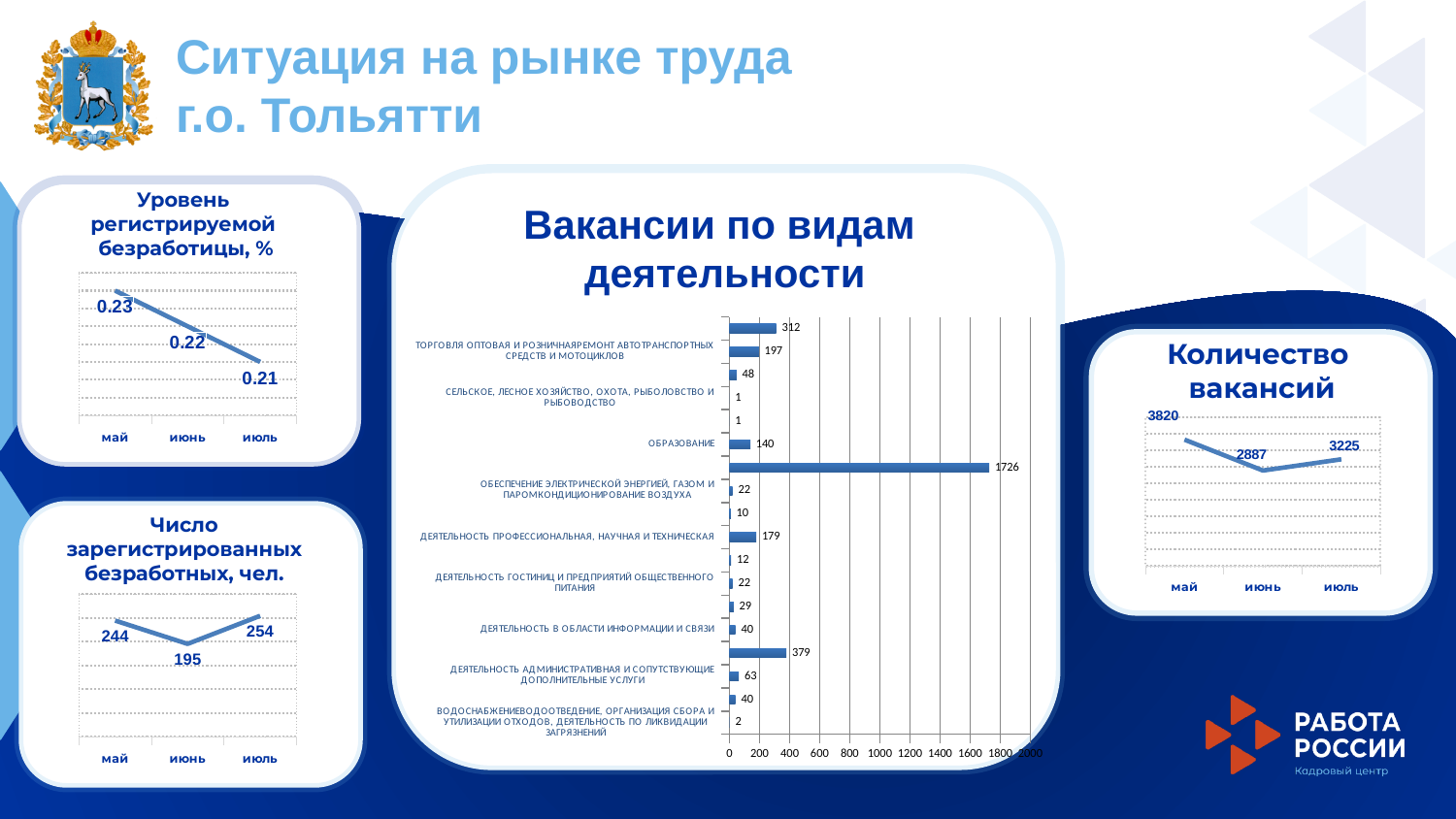

Ситуация на рынке труда
г.о. Тольятти

Уровень
регистрируемой
безработицы, %
Вакансии по видам
деятельности

### Chart

| Category | Уровень |
|---|---|
| май | 0.23 |
| июнь | 0.22 |
| июль | 0.21 |

### Chart

| Category | Вакансии |
|---|---|
| ВОДОСНАБЖЕНИЕВОДООТВЕДЕНИЕ, ОРГАНИЗАЦИЯ СБОРА И УТИЛИЗАЦИИ ОТХОДОВ, ДЕЯТЕЛЬНОСТЬ ПО ЛИКВИДАЦИИ ЗАГРЯЗНЕНИЙ | 2.0 |
| ГОСУДАРСТВЕННОЕ УПРАВЛЕНИЕ И ОБЕСПЕЧЕНИЕ ВОЕННОЙ БЕЗОПАСНОСТИСОЦИАЛЬНОЕ ОБЕСПЕЧЕНИЕ | 40.0 |
| ДЕЯТЕЛЬНОСТЬ АДМИНИСТРАТИВНАЯ И СОПУТСТВУЮЩИЕ ДОПОЛНИТЕЛЬНЫЕ УСЛУГИ | 63.0 |
| ДЕЯТЕЛЬНОСТЬ В ОБЛАСТИ ЗДРАВООХРАНЕНИЯ И СОЦИАЛЬНЫХ УСЛУГ | 379.0 |
| ДЕЯТЕЛЬНОСТЬ В ОБЛАСТИ ИНФОРМАЦИИ И СВЯЗИ | 40.0 |
| ДЕЯТЕЛЬНОСТЬ В ОБЛАСТИ КУЛЬТУРЫ, СПОРТА, ОРГАНИЗАЦИИ ДОСУГА И РАЗВЛЕЧЕНИЙ | 29.0 |
| ДЕЯТЕЛЬНОСТЬ ГОСТИНИЦ И ПРЕДПРИЯТИЙ ОБЩЕСТВЕННОГО ПИТАНИЯ | 22.0 |
| ДЕЯТЕЛЬНОСТЬ ПО ОПЕРАЦИЯМ С НЕДВИЖИМЫМ ИМУЩЕСТВОМ | 12.0 |
| ДЕЯТЕЛЬНОСТЬ ПРОФЕССИОНАЛЬНАЯ, НАУЧНАЯ И ТЕХНИЧЕСКАЯ | 179.0 |
| ДЕЯТЕЛЬНОСТЬ ФИНАНСОВАЯ И СТРАХОВАЯ | 10.0 |
| ОБЕСПЕЧЕНИЕ ЭЛЕКТРИЧЕСКОЙ ЭНЕРГИЕЙ, ГАЗОМ И ПАРОМКОНДИЦИОНИРОВАНИЕ ВОЗДУХА | 22.0 |
| ОБРАБАТЫВАЮЩИЕ ПРОИЗВОДСТВА | 1726.0 |
| ОБРАЗОВАНИЕ | 140.0 |
| ПРЕДОСТАВЛЕНИЕ ПРОЧИХ ВИДОВ УСЛУГ | 1.0 |
| СЕЛЬСКОЕ, ЛЕСНОЕ ХОЗЯЙСТВО, ОХОТА, РЫБОЛОВСТВО И РЫБОВОДСТВО | 1.0 |
| СТРОИТЕЛЬСТВО | 48.0 |
| ТОРГОВЛЯ ОПТОВАЯ И РОЗНИЧНАЯРЕМОНТ АВТОТРАНСПОРТНЫХ СРЕДСТВ И МОТОЦИКЛОВ | 197.0 |
| ТРАНСПОРТИРОВКА И ХРАНЕНИЕ | 312.0 |
Количество
вакансий

### Chart

| Category | Ряд 1 |
|---|---|
| май | 3820.0 |
| июнь | 2887.0 |
| июль | 3225.0 |
Число
зарегистрированных
безработных, чел.

### Chart

| Category | Ряд 1 |
|---|---|
| май | 244.0 |
| июнь | 195.0 |
| июль | 254.0 |